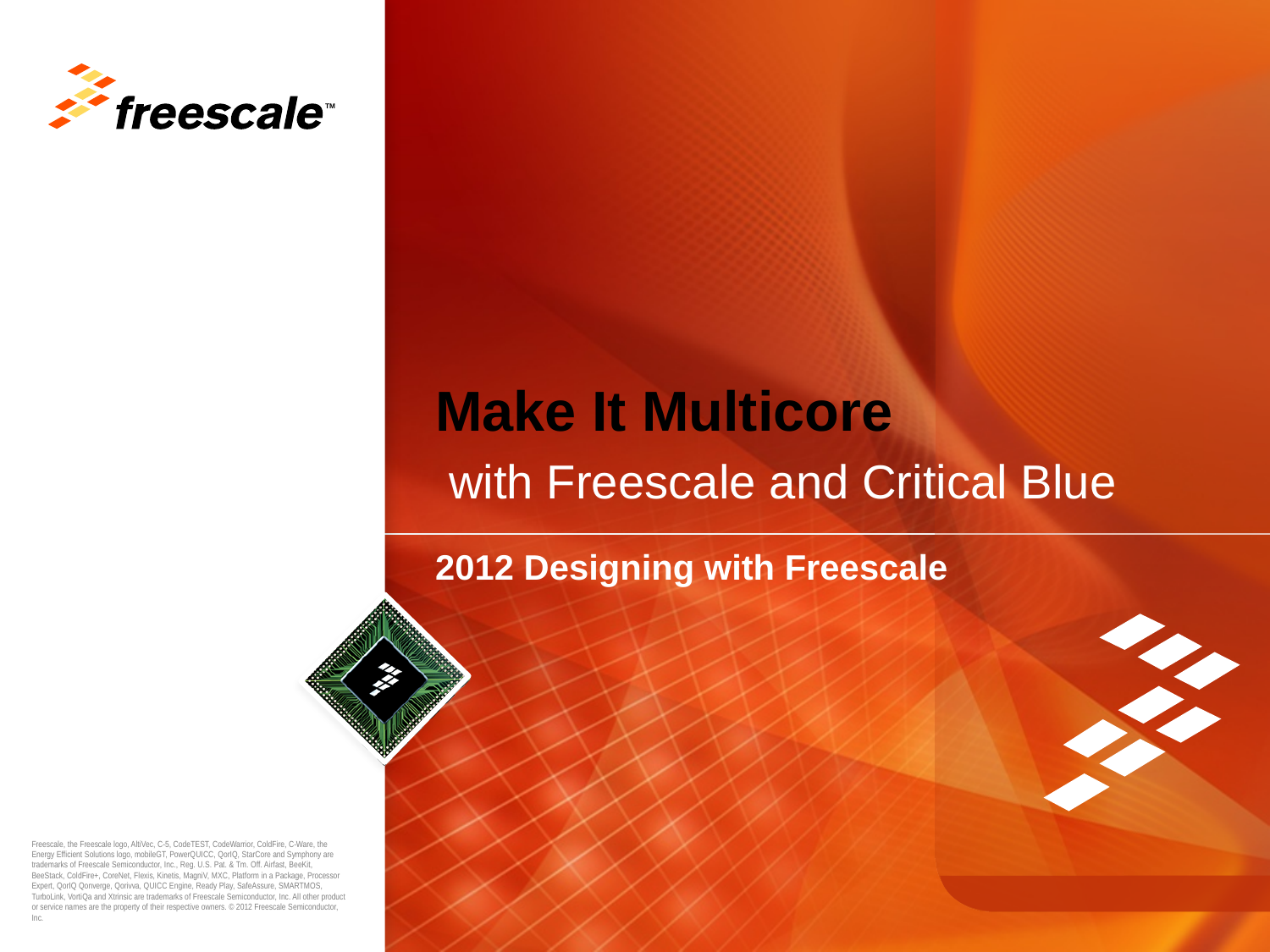

# Make It Multicore
 with Freescale and Critical Blue
2012 Designing with Freescale